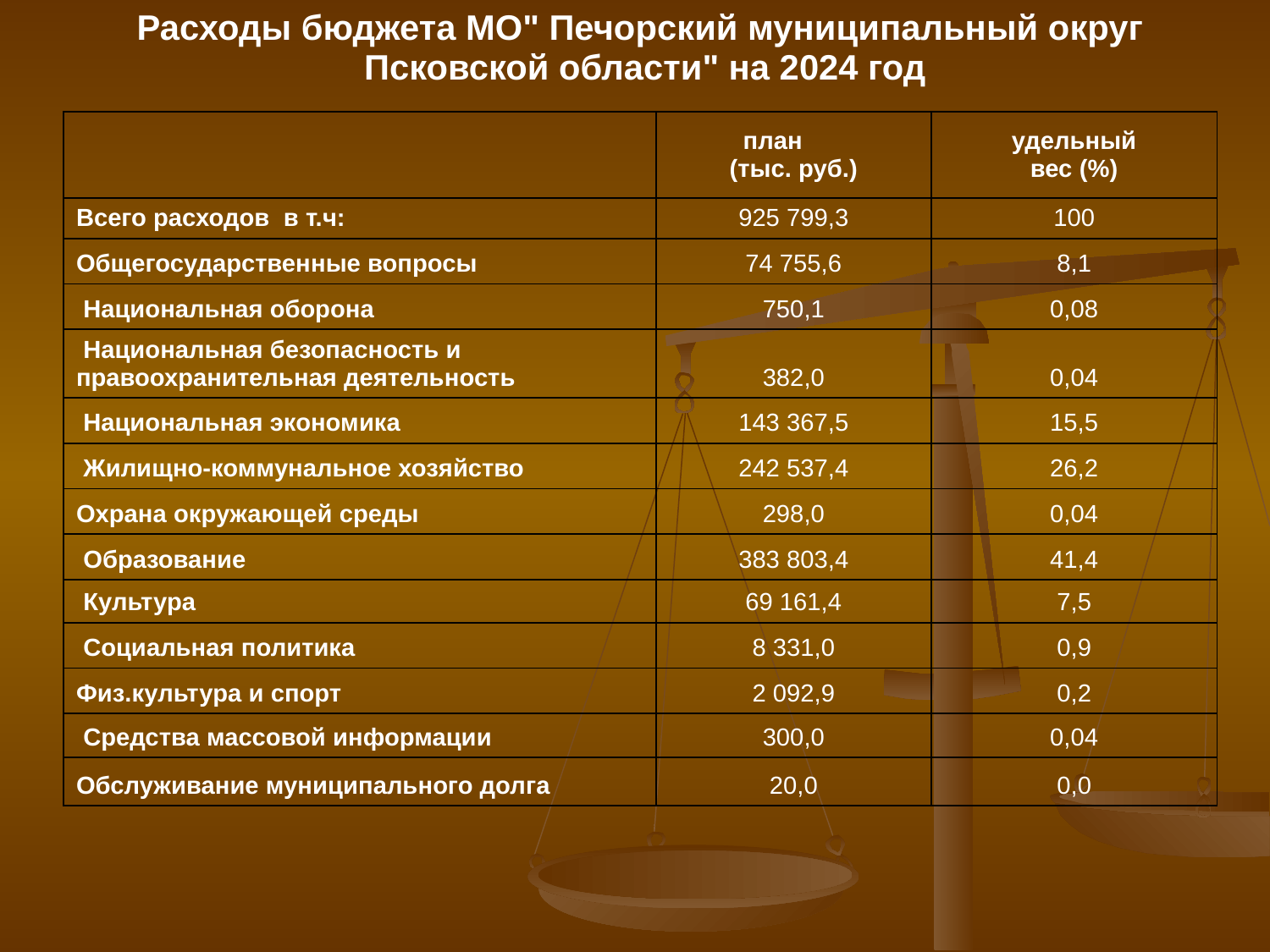

| Расходы бюджета МО" Печорский муниципальный округ Псковской области" на 2024 год |  |  |
| --- | --- | --- |
|  | план (тыс. руб.) | удельный вес (%) |
| Всего расходов в т.ч: | 925 799,3 | 100 |
| Общегосударственные вопросы | 74 755,6 | 8,1 |
| Национальная оборона | 750,1 | 0,08 |
| Национальная безопасность и правоохранительная деятельность | 382,0 | 0,04 |
| Национальная экономика | 143 367,5 | 15,5 |
| Жилищно-коммунальное хозяйство | 242 537,4 | 26,2 |
| Охрана окружающей среды | 298,0 | 0,04 |
| Образование | 383 803,4 | 41,4 |
| Культура | 69 161,4 | 7,5 |
| Социальная политика | 8 331,0 | 0,9 |
| Физ.культура и спорт | 2 092,9 | 0,2 |
| Средства массовой информации | 300,0 | 0,04 |
| Обслуживание муниципального долга | 20,0 | 0,0 |